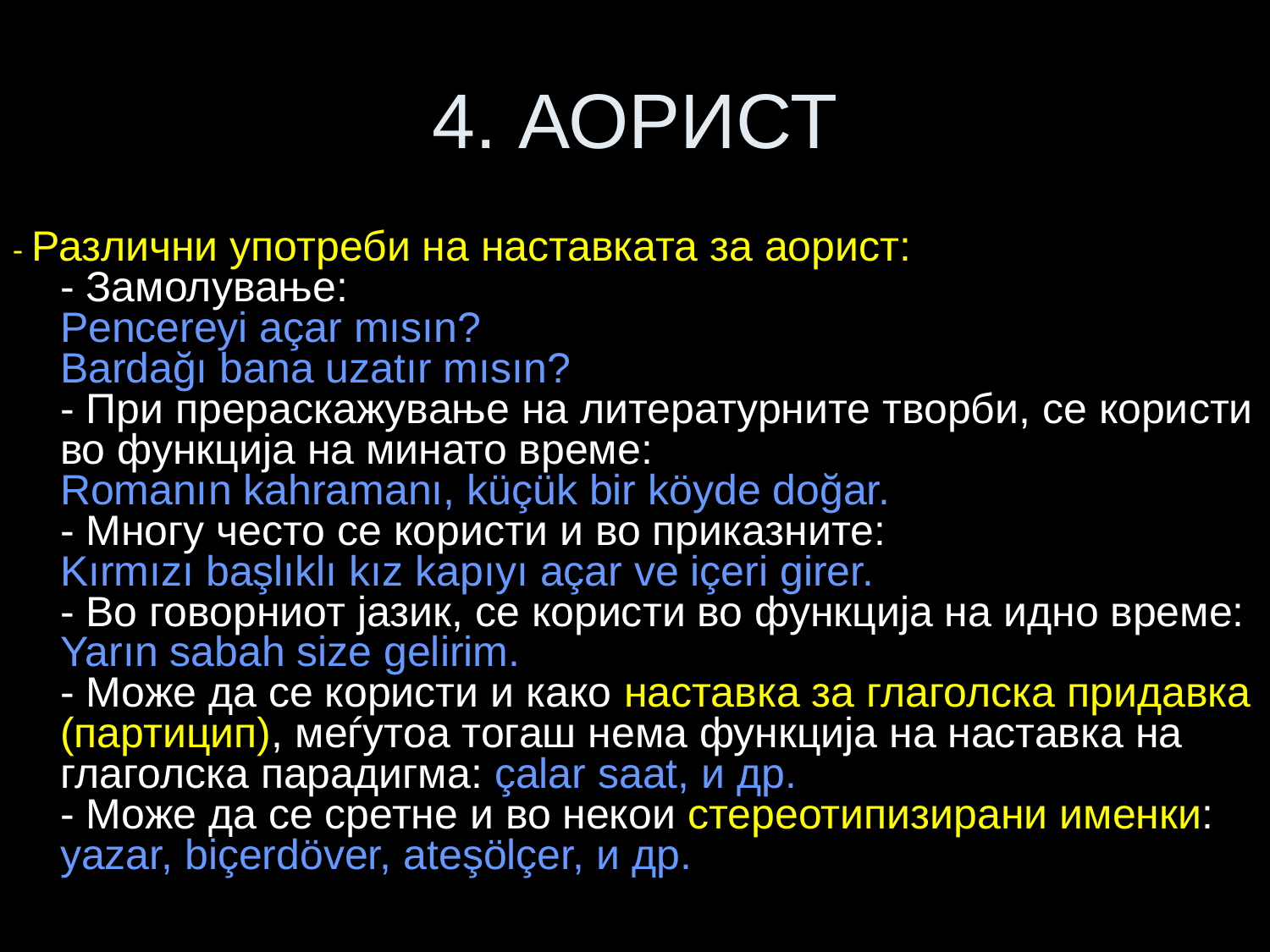

# 4. АОРИСТ
- Различни употреби на наставката за аорист:
- Замолување:
Pencereyi açar mısın?
Bardağı bana uzatır mısın?
- При прераскажување на литературните творби, се користи во функција на минато време:
Romanın kahramanı, küçük bir köyde doğar.
- Многу често се користи и во приказните:
Kırmızı başlıklı kız kapıyı açar ve içeri girer.
- Во говорниот јазик, се користи во функција на идно време:
Yarın sabah size gelirim.
- Може да се користи и како наставка за глаголска придавка (партицип), меѓутоа тогаш нема функција на наставка на глаголска парадигма: çalar saat, и др.
- Може да се сретне и во некои стереотипизирани именки: yazar, biçerdöver, ateşölçer, и др.